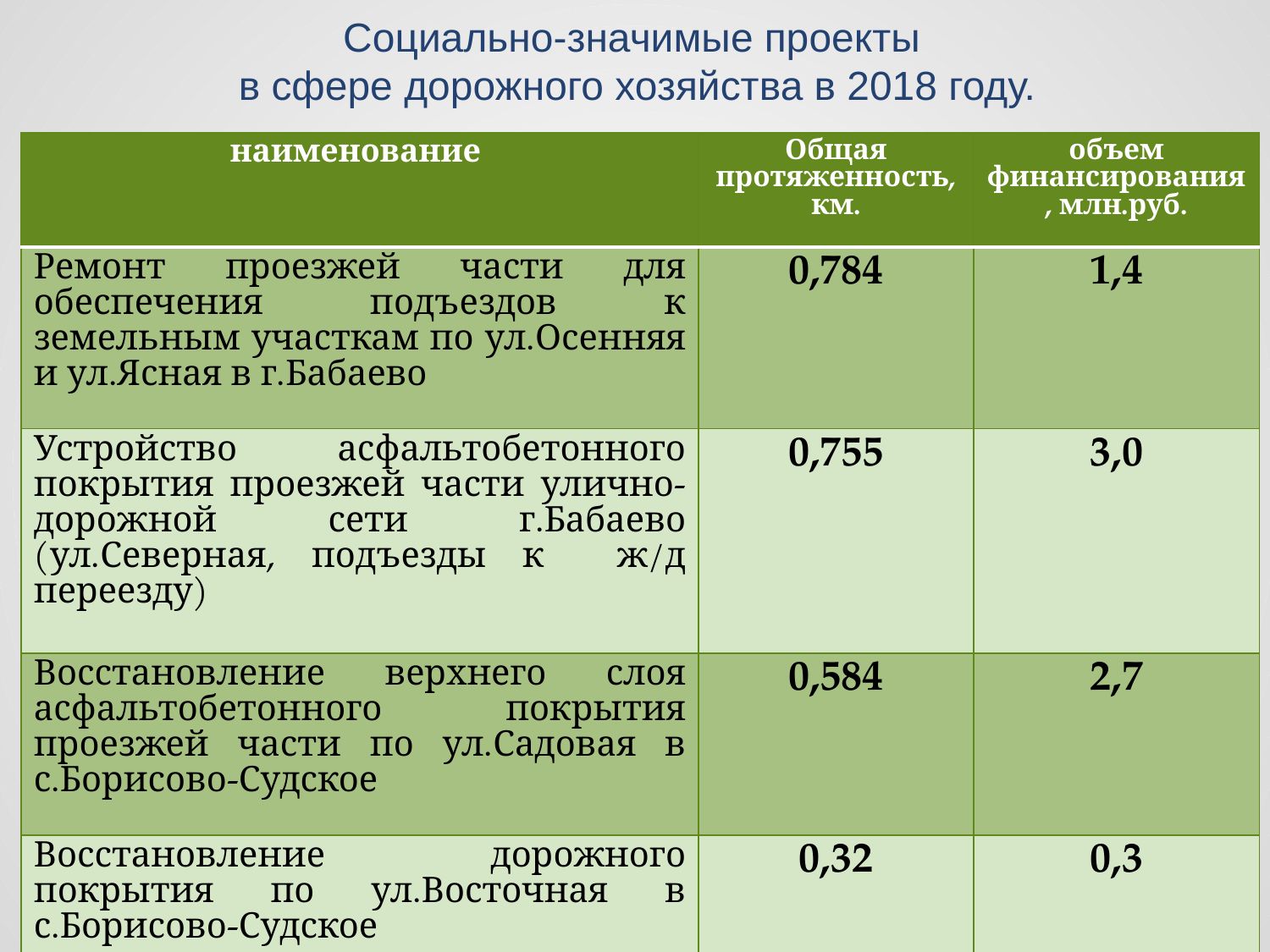

Социально-значимые проекты
в сфере дорожного хозяйства в 2018 году.
| наименование | Общая протяженность, км. | объем финансирования, млн.руб. |
| --- | --- | --- |
| Ремонт проезжей части для обеспечения подъездов к земельным участкам по ул.Осенняя и ул.Ясная в г.Бабаево | 0,784 | 1,4 |
| Устройство асфальтобетонного покрытия проезжей части улично-дорожной сети г.Бабаево (ул.Северная, подъезды к ж/д переезду) | 0,755 | 3,0 |
| Восстановление верхнего слоя асфальтобетонного покрытия проезжей части по ул.Садовая в с.Борисово-Судское | 0,584 | 2,7 |
| Восстановление дорожного покрытия по ул.Восточная в с.Борисово-Судское | 0,32 | 0,3 |